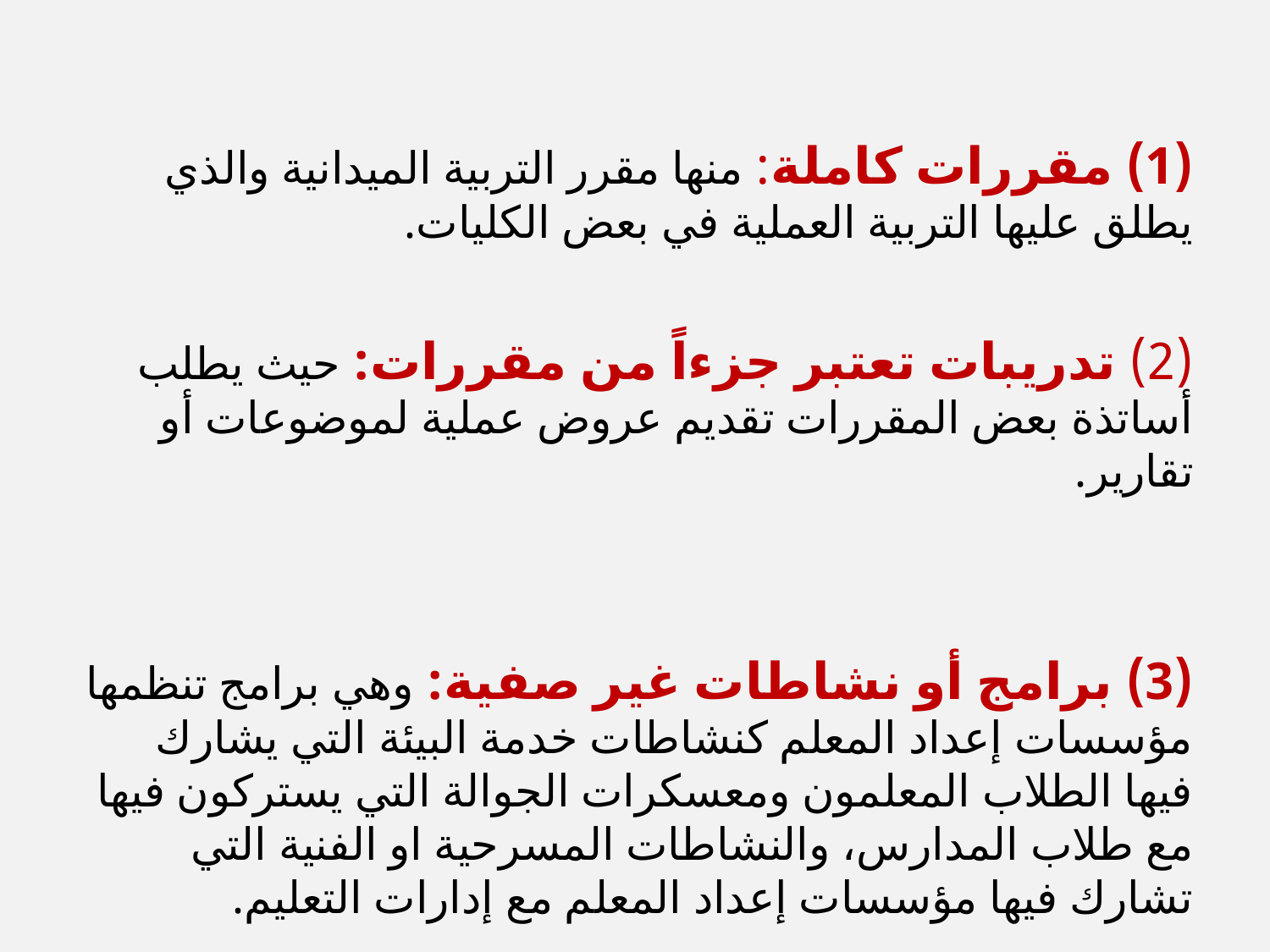

(1) مقررات كاملة: منها مقرر التربية الميدانية والذي يطلق عليها التربية العملية في بعض الكليات.

(2) تدريبات تعتبر جزءاً من مقررات: حيث يطلب أساتذة بعض المقررات تقديم عروض عملية لموضوعات أو تقارير.

(3) برامج أو نشاطات غير صفية: وهي برامج تنظمها مؤسسات إعداد المعلم كنشاطات خدمة البيئة التي يشارك فيها الطلاب المعلمون ومعسكرات الجوالة التي يستركون فيها مع طلاب المدارس، والنشاطات المسرحية او الفنية التي تشارك فيها مؤسسات إعداد المعلم مع إدارات التعليم.